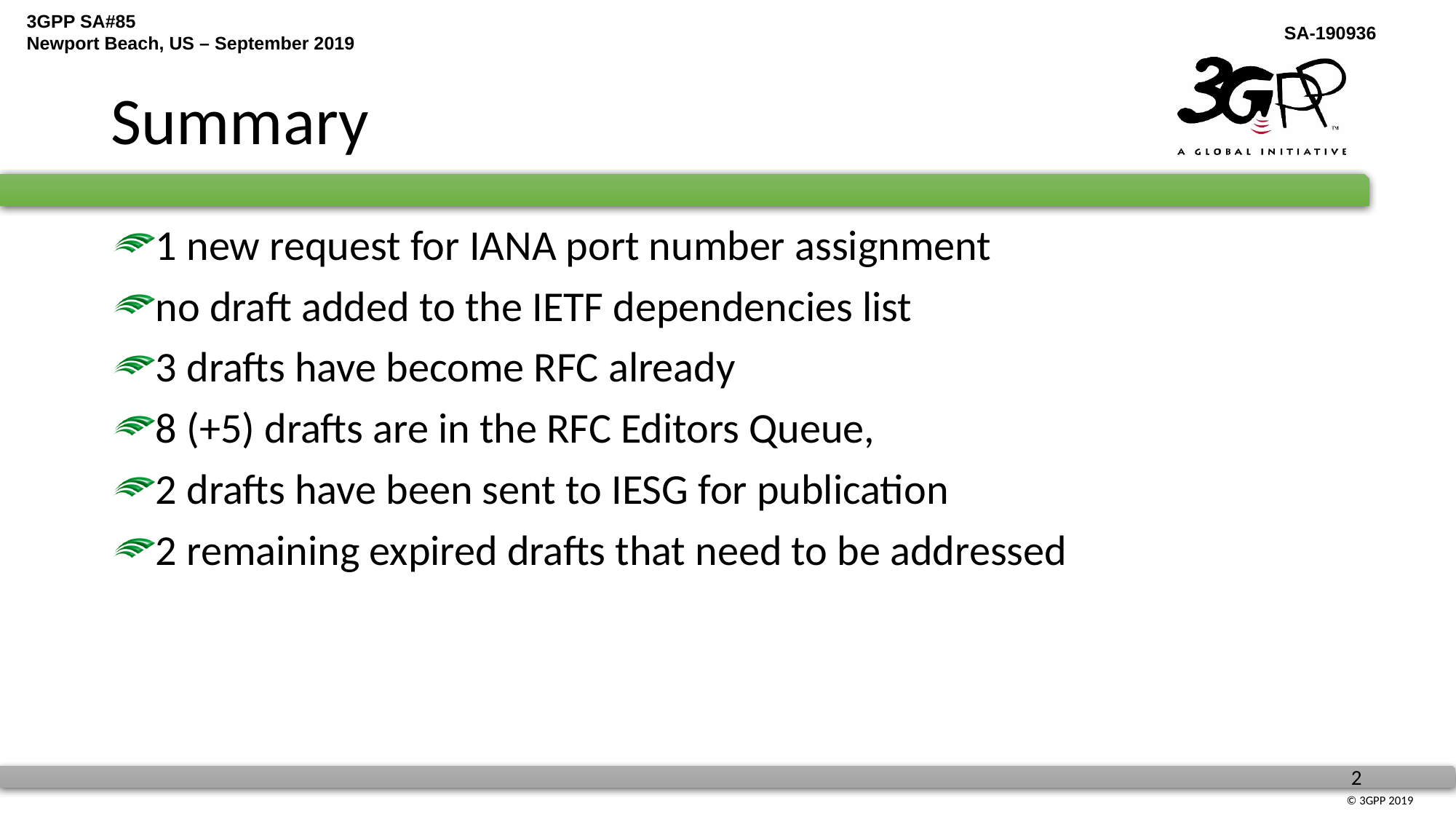

# Summary
1 new request for IANA port number assignment
no draft added to the IETF dependencies list
3 drafts have become RFC already
8 (+5) drafts are in the RFC Editors Queue,
2 drafts have been sent to IESG for publication
2 remaining expired drafts that need to be addressed